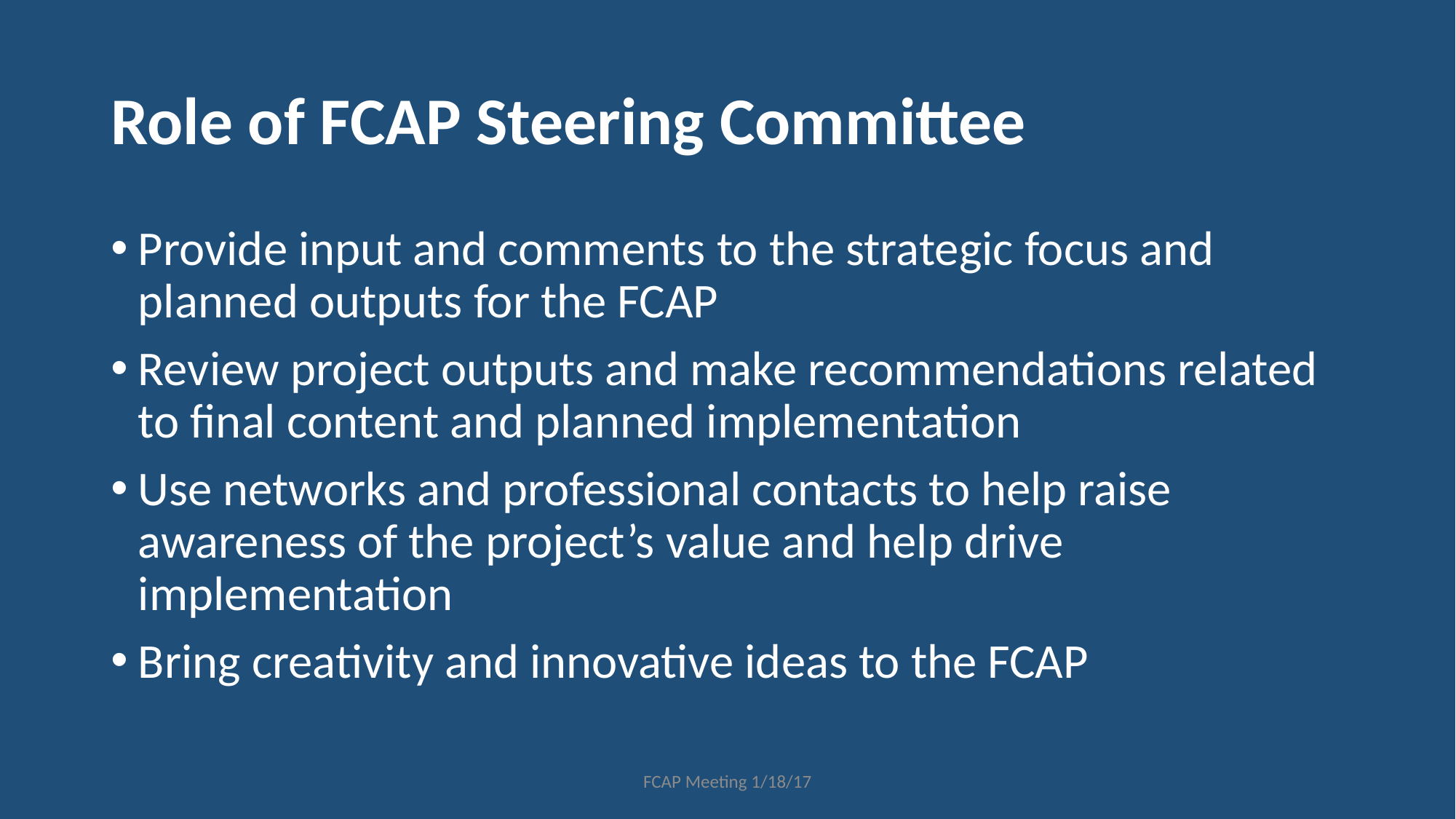

# Role of FCAP Steering Committee
Provide input and comments to the strategic focus and planned outputs for the FCAP
Review project outputs and make recommendations related to final content and planned implementation
Use networks and professional contacts to help raise awareness of the project’s value and help drive implementation
Bring creativity and innovative ideas to the FCAP
FCAP Meeting 1/18/17